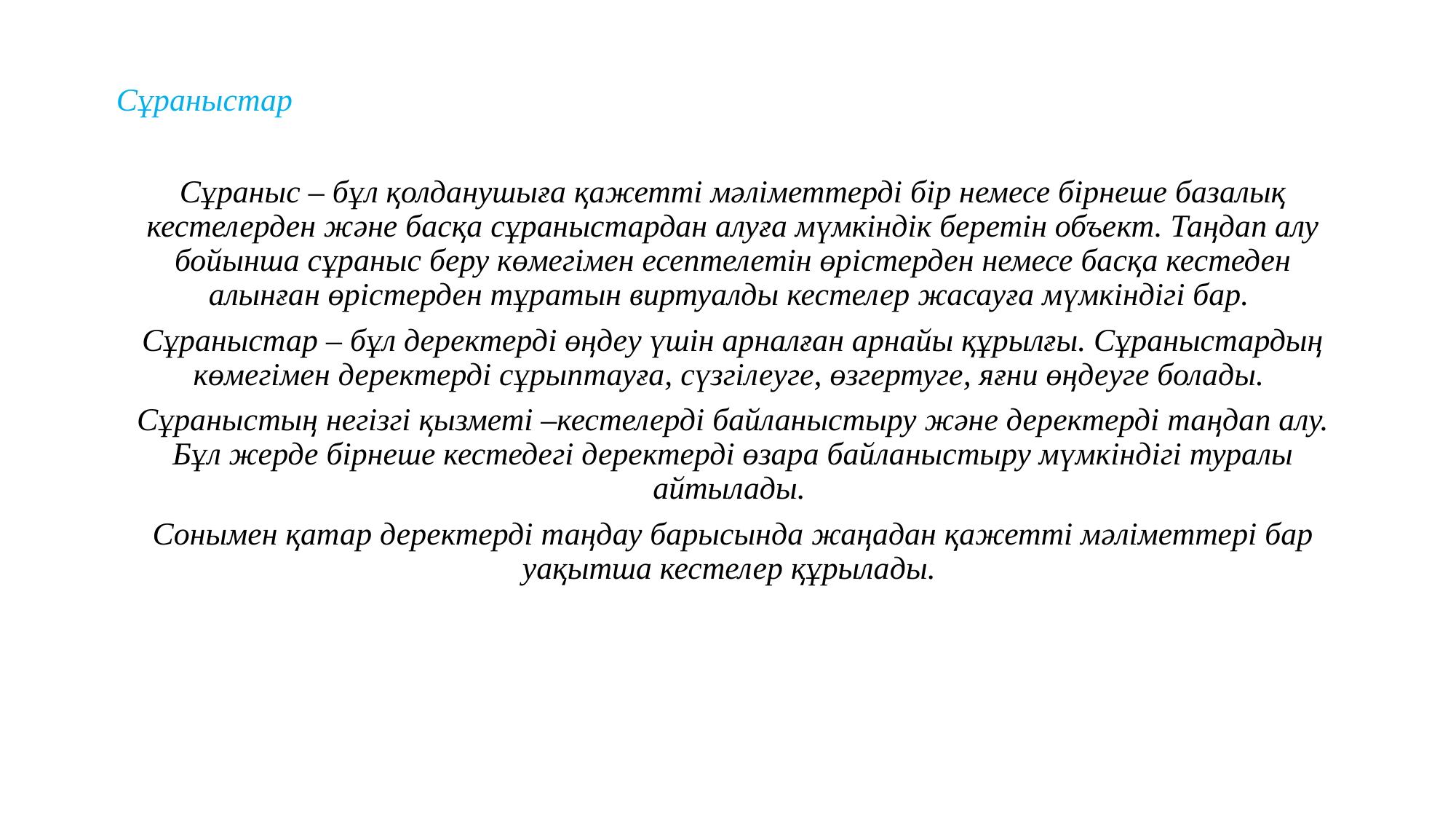

Сұраныстар

Сұраныс – бұл қолданушыға қажетті мәліметтерді бір немесе бірнеше базалық кестелерден және басқа сұраныстардан алуға мүмкіндік беретін объект. Таңдап алу бойынша сұраныс беру көмегімен есептелетін өрістерден немесе басқа кестеден алынған өрістерден тұратын виртуалды кестелер жасауға мүмкіндігі бар.
Сұраныстар – бұл деректерді өңдеу үшін арналған арнайы құрылғы. Сұраныстардың көмегімен деректерді сұрыптауға, сүзгілеуге, өзгертуге, яғни өңдеуге болады.
Сұраныстың негізгі қызметі –кестелерді байланыстыру және деректерді таңдап алу. Бұл жерде бірнеше кестедегі деректерді өзара байланыстыру мүмкіндігі туралы айтылады.
Сонымен қатар деректерді таңдау барысында жаңадан қажетті мәліметтері бар уақытша кестелер құрылады.